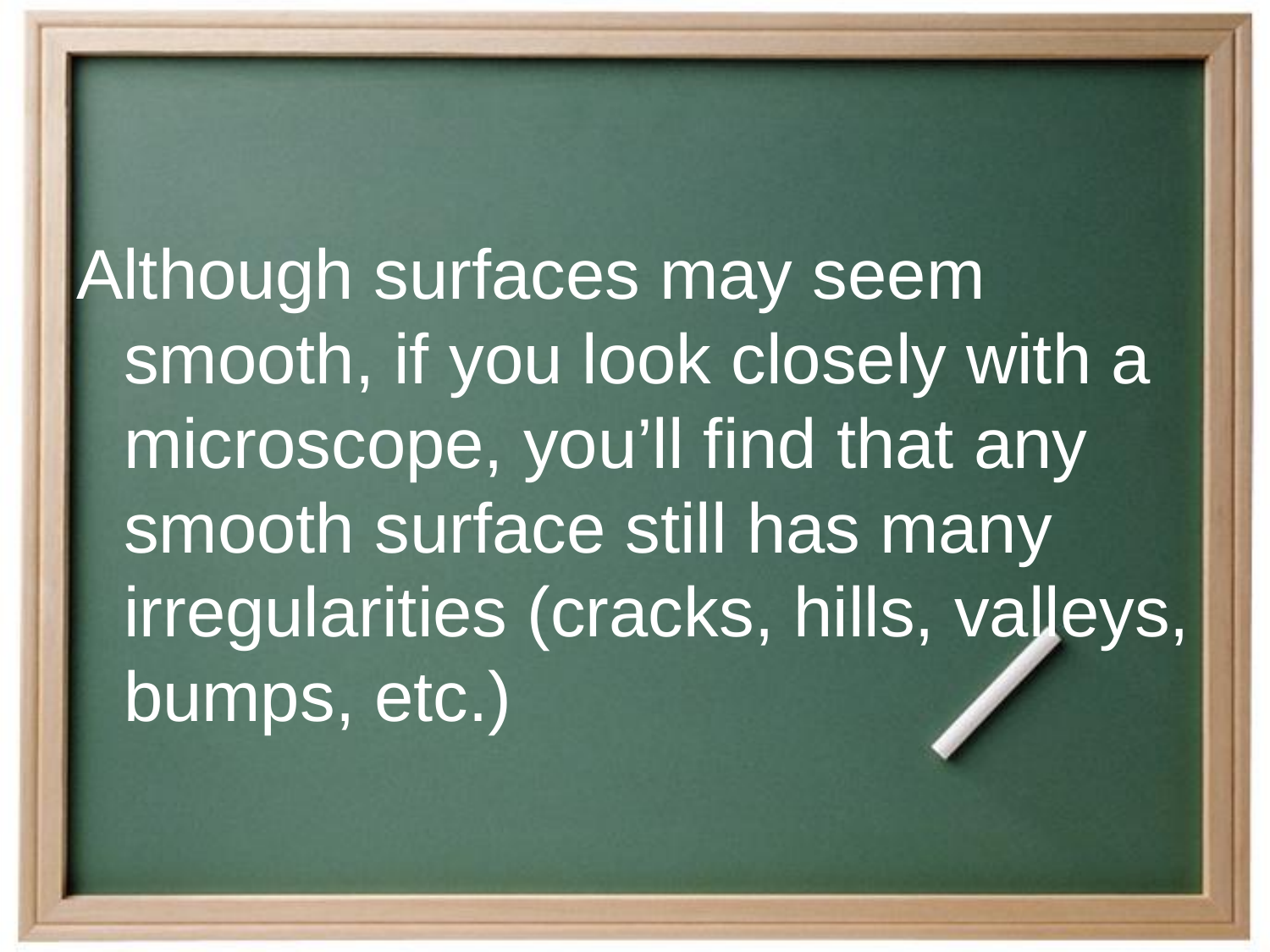

#
Although surfaces may seem smooth, if you look closely with a microscope, you’ll find that any smooth surface still has many irregularities (cracks, hills, valleys, bumps, etc.)